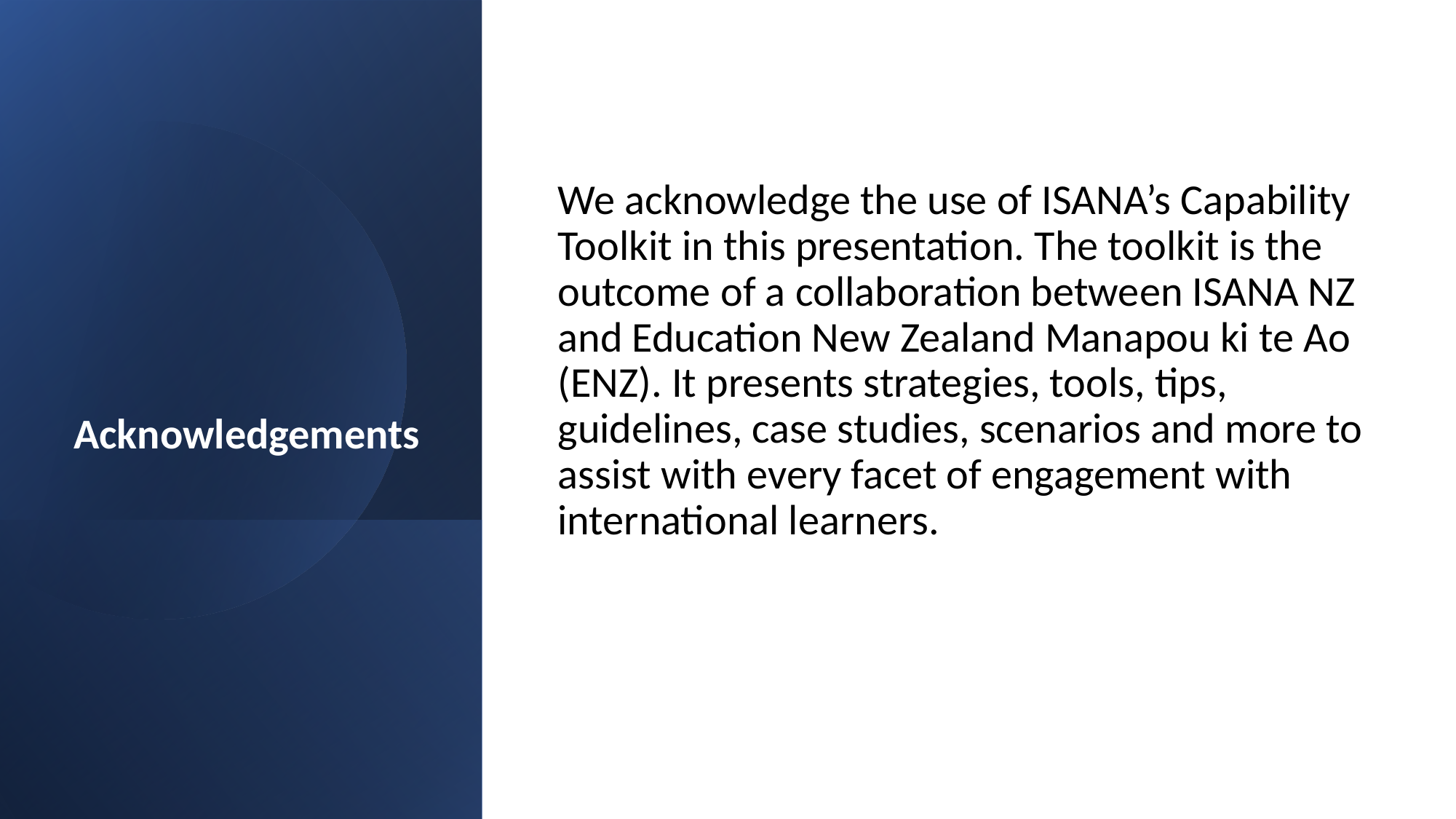

We acknowledge the use of ISANA’s Capability Toolkit in this presentation. The toolkit is the outcome of a collaboration between ISANA NZ and Education New Zealand Manapou ki te Ao (ENZ). It presents strategies, tools, tips, guidelines, case studies, scenarios and more to assist with every facet of engagement with international learners.

# Acknowledgements